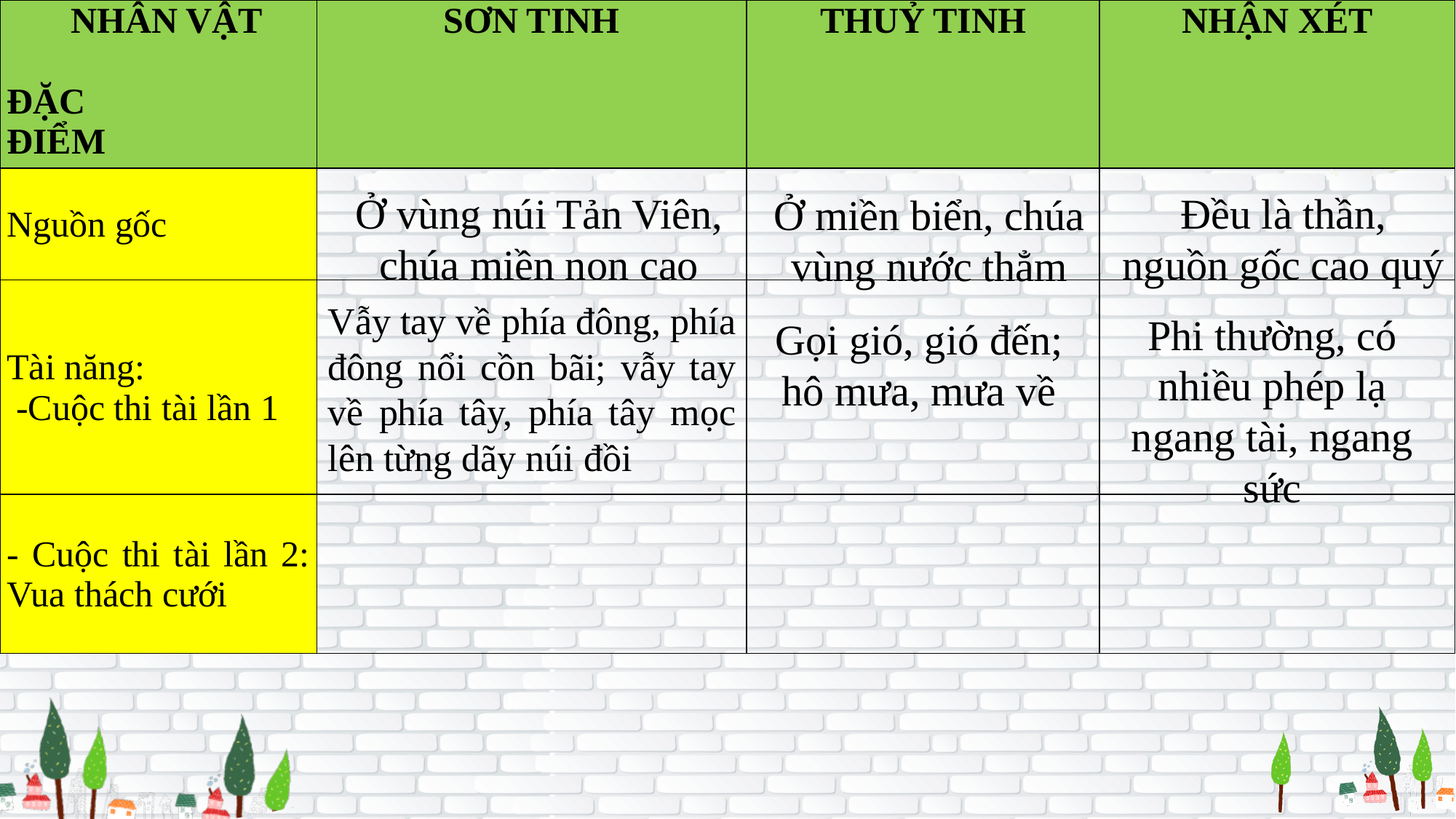

| NHÂN VẬT   ĐẶC ĐIỂM | SƠN TINH | THUỶ TINH | NHẬN XÉT |
| --- | --- | --- | --- |
| Nguồn gốc |  |  |  |
| Tài năng: -Cuộc thi tài lần 1 |  |  |  |
| - Cuộc thi tài lần 2: Vua thách cưới |  |  |  |
Ở vùng núi Tản Viên, chúa miền non cao
Đều là thần, nguồn gốc cao quý
Ở miền biển, chúa vùng nước thẳm
Vẫy tay về phía đông, phía đông nổi cồn bãi; vẫy tay về phía tây, phía tây mọc lên từng dãy núi đồi
Phi thường, có nhiều phép lạ ngang tài, ngang sức
Gọi gió, gió đến; hô mưa, mưa về